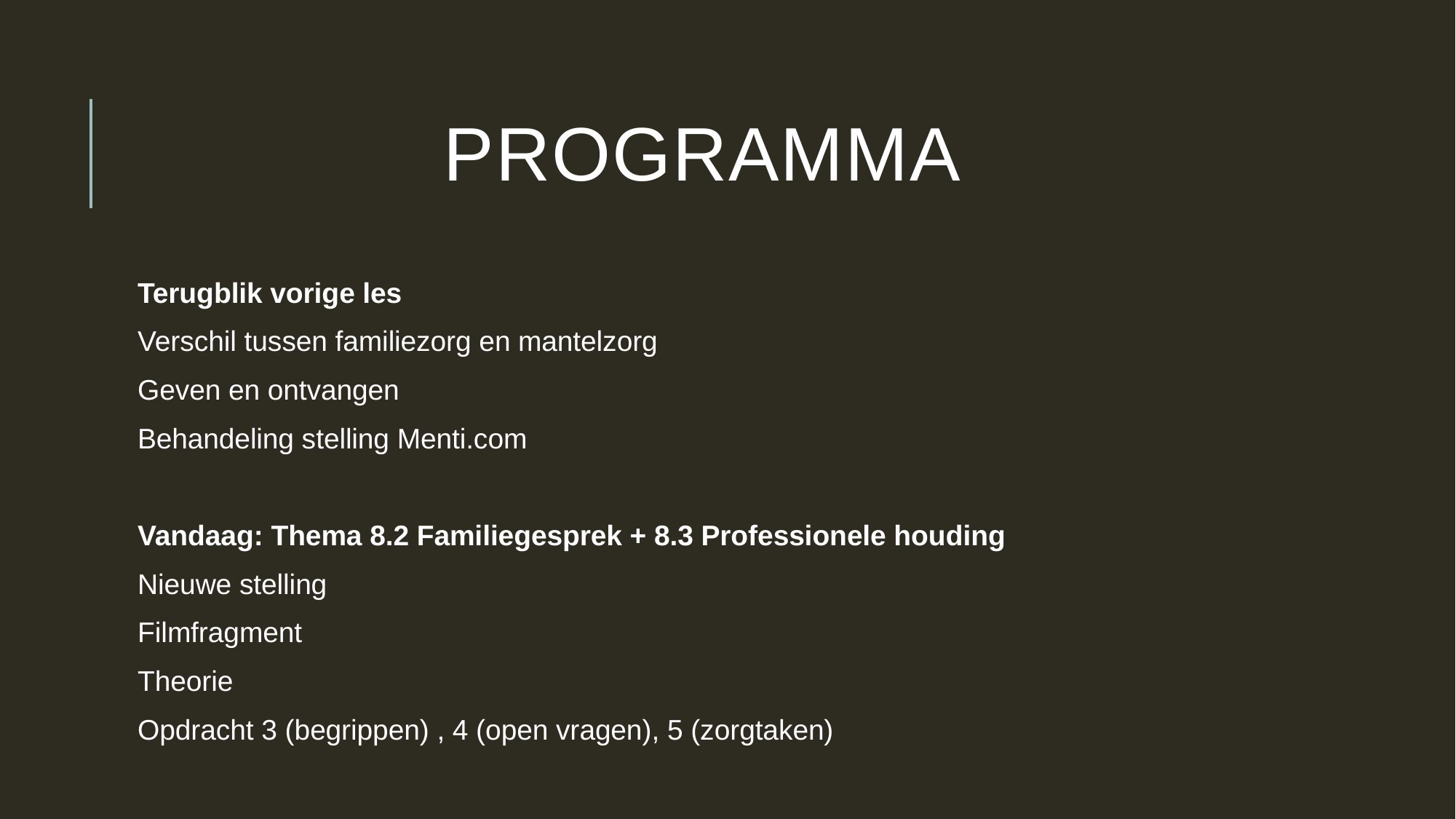

# Programma
Terugblik vorige les
Verschil tussen familiezorg en mantelzorg
Geven en ontvangen
Behandeling stelling Menti.com

Vandaag: Thema 8.2 Familiegesprek + 8.3 Professionele houding
Nieuwe stelling
Filmfragment
Theorie
Opdracht 3 (begrippen) , 4 (open vragen), 5 (zorgtaken)